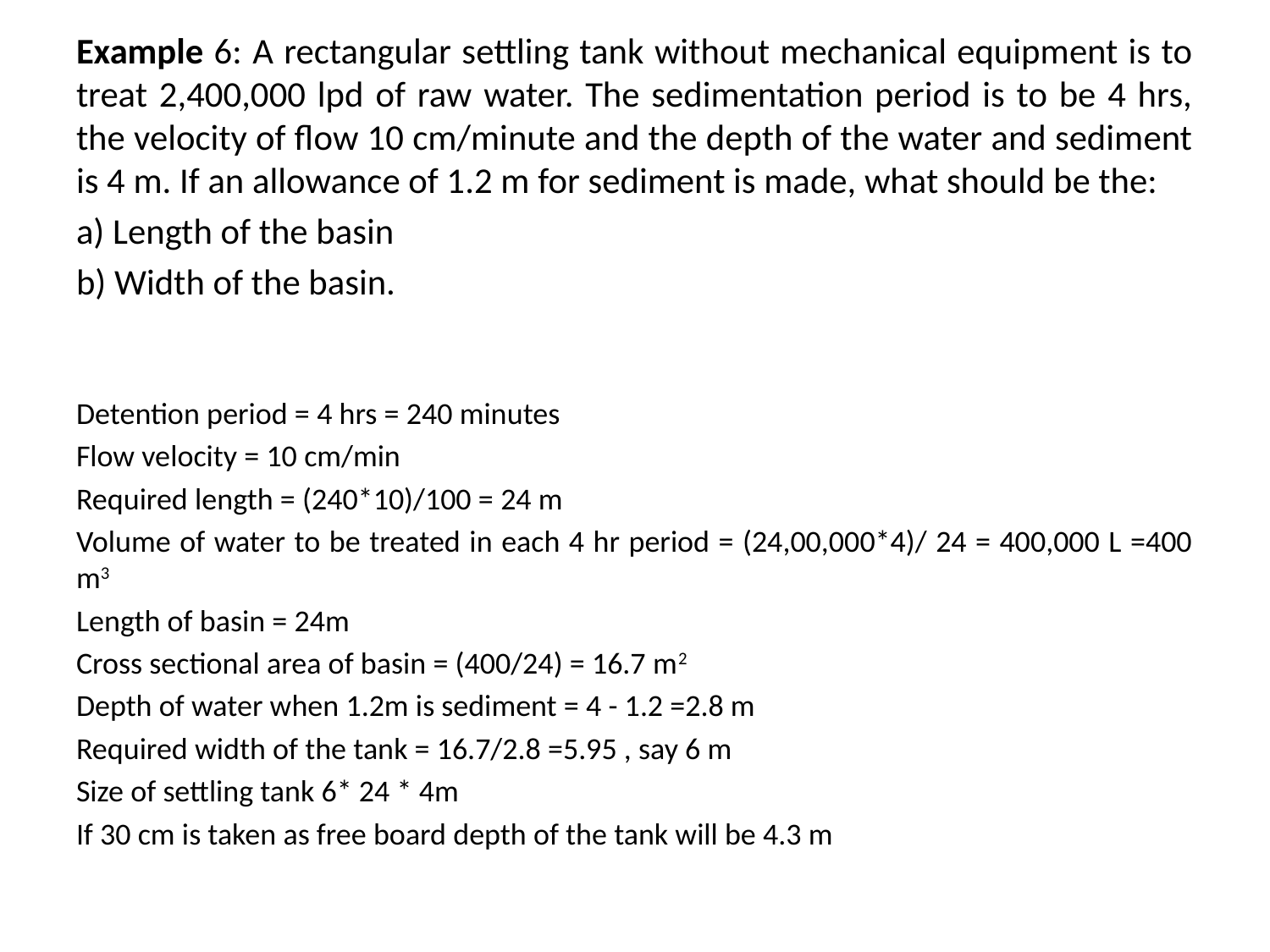

Example 6: A rectangular settling tank without mechanical equipment is to treat 2,400,000 lpd of raw water. The sedimentation period is to be 4 hrs, the velocity of flow 10 cm/minute and the depth of the water and sediment is 4 m. If an allowance of 1.2 m for sediment is made, what should be the:
a) Length of the basin
b) Width of the basin.

Detention period = 4 hrs = 240 minutes
Flow velocity = 10 cm/min
Required length = (240*10)/100 = 24 m
Volume of water to be treated in each 4 hr period = (24,00,000*4)/ 24 = 400,000 L =400 m3
Length of basin = 24m
Cross sectional area of basin = (400/24) = 16.7 m2
Depth of water when 1.2m is sediment = 4 - 1.2 =2.8 m
Required width of the tank = 16.7/2.8 =5.95 , say 6 m
Size of settling tank 6* 24 * 4m
If 30 cm is taken as free board depth of the tank will be 4.3 m